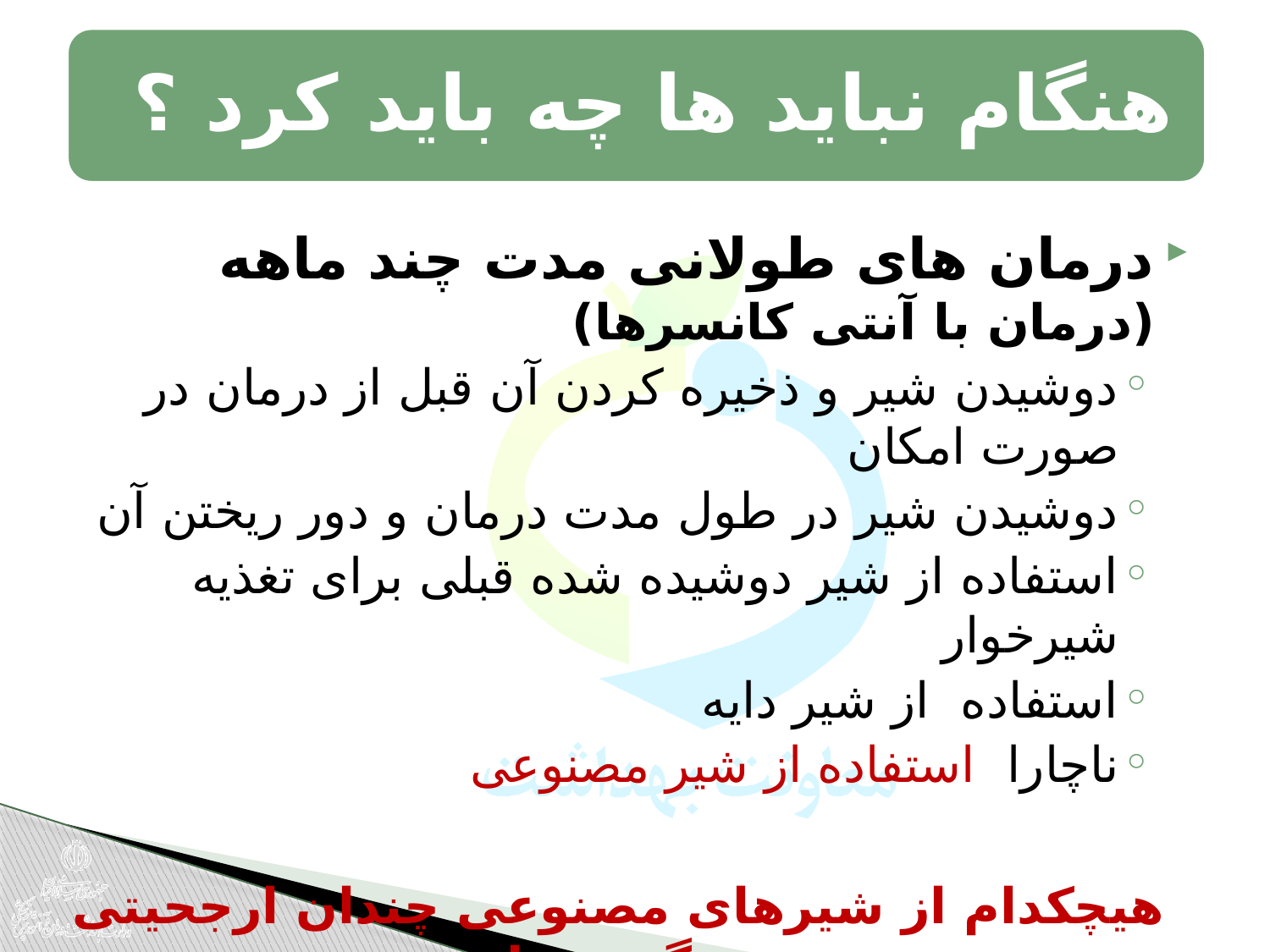

هنگام نباید ها چه باید کرد ؟
درمان های طولانی مدت چند ماهه (درمان با آنتی کانسرها)
دوشیدن شیر و ذخیره کردن آن قبل از درمان در صورت امکان
دوشیدن شیر در طول مدت درمان و دور ریختن آن
استفاده از شیر دوشیده شده قبلی برای تغذیه شیرخوار
استفاده  از شیر دایه
ناچارا  استفاده از شیر مصنوعی

هیچکدام از شیرهای مصنوعی چندان ارجحیتی بر دیگری ندارند.